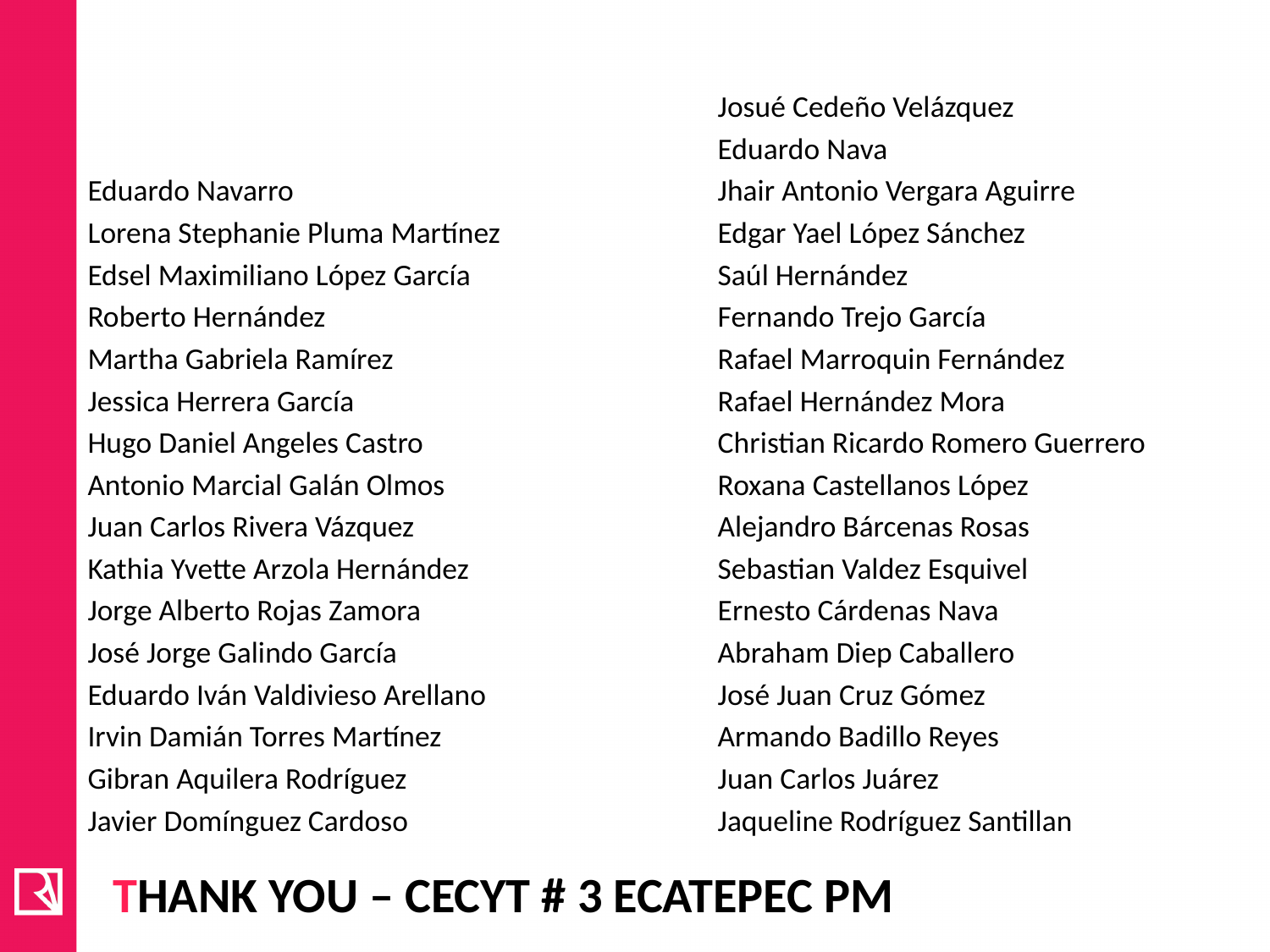

Eduardo Navarro
Lorena Stephanie Pluma Martínez
Edsel Maximiliano López García
Roberto Hernández
Martha Gabriela Ramírez
Jessica Herrera García
Hugo Daniel Angeles Castro
Antonio Marcial Galán Olmos
Juan Carlos Rivera Vázquez
Kathia Yvette Arzola Hernández
Jorge Alberto Rojas Zamora
José Jorge Galindo García
Eduardo Iván Valdivieso Arellano
Irvin Damián Torres Martínez
Gibran Aquilera Rodríguez
Javier Domínguez Cardoso

Josué Cedeño Velázquez
Eduardo Nava
Jhair Antonio Vergara Aguirre
Edgar Yael López Sánchez
Saúl Hernández
Fernando Trejo García
Rafael Marroquin Fernández
Rafael Hernández Mora
Christian Ricardo Romero Guerrero
Roxana Castellanos López
Alejandro Bárcenas Rosas
Sebastian Valdez Esquivel
Ernesto Cárdenas Nava
Abraham Diep Caballero
José Juan Cruz Gómez
Armando Badillo Reyes
Juan Carlos Juárez
Jaqueline Rodríguez Santillan

# Thank you – cecyt # 3 ecatepec pm